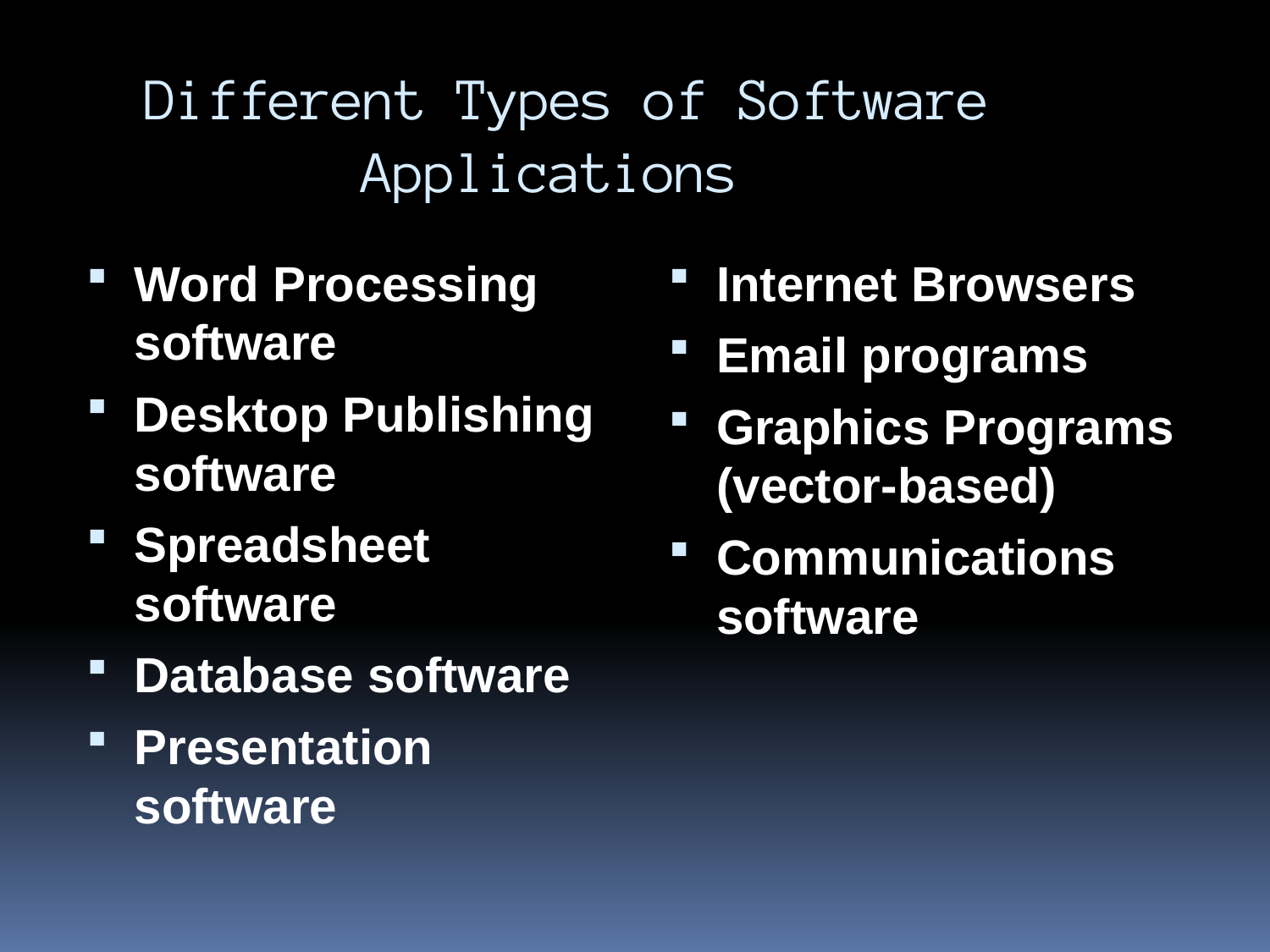

# Different Types of Software Applications
Word Processing software
Desktop Publishing software
Spreadsheet software
Database software
Presentation software
Internet Browsers
Email programs
Graphics Programs (vector-based)
Communications software